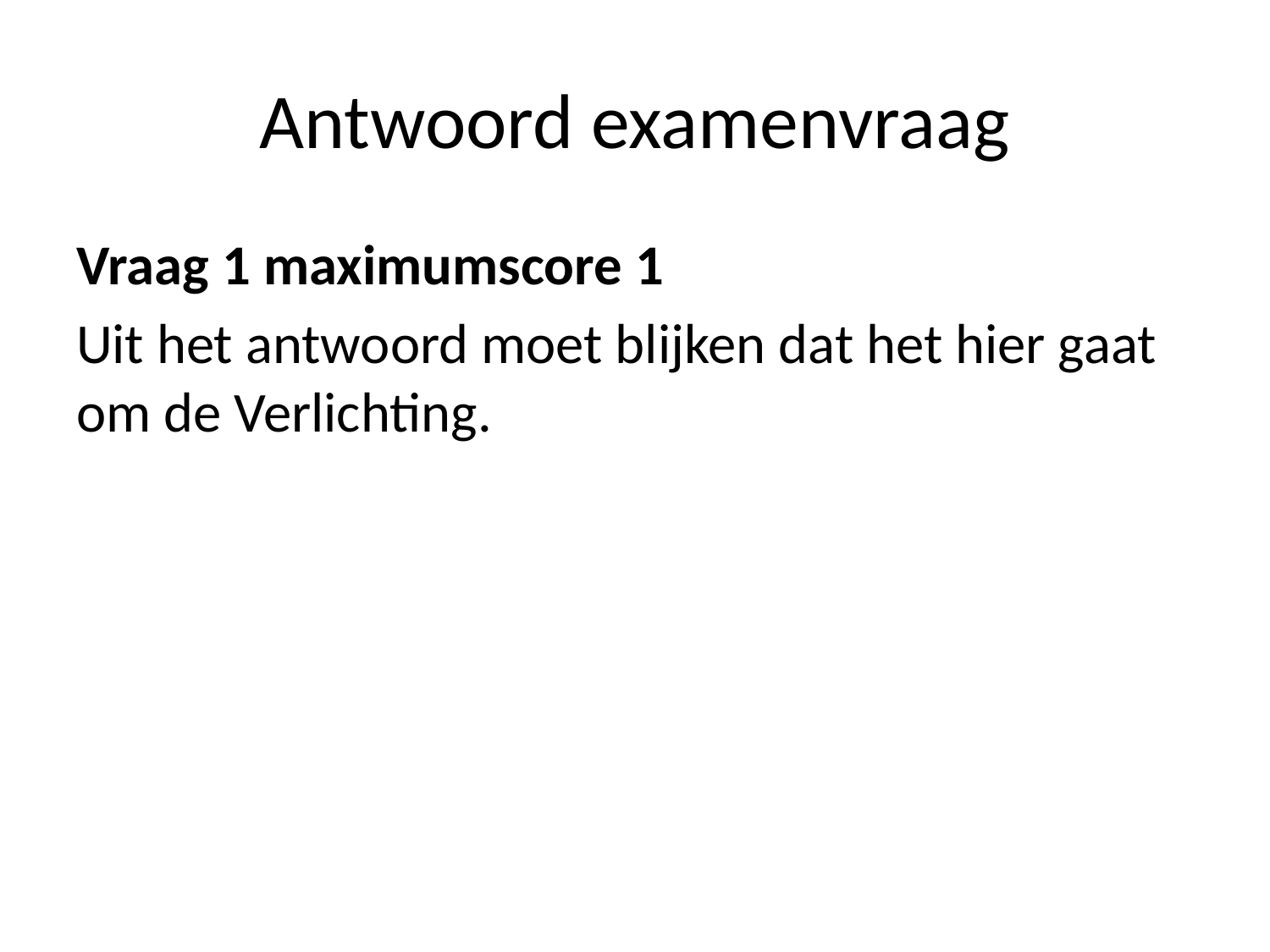

# Antwoord examenvraag
Vraag 1 maximumscore 1
Uit het antwoord moet blijken dat het hier gaat om de Verlichting.